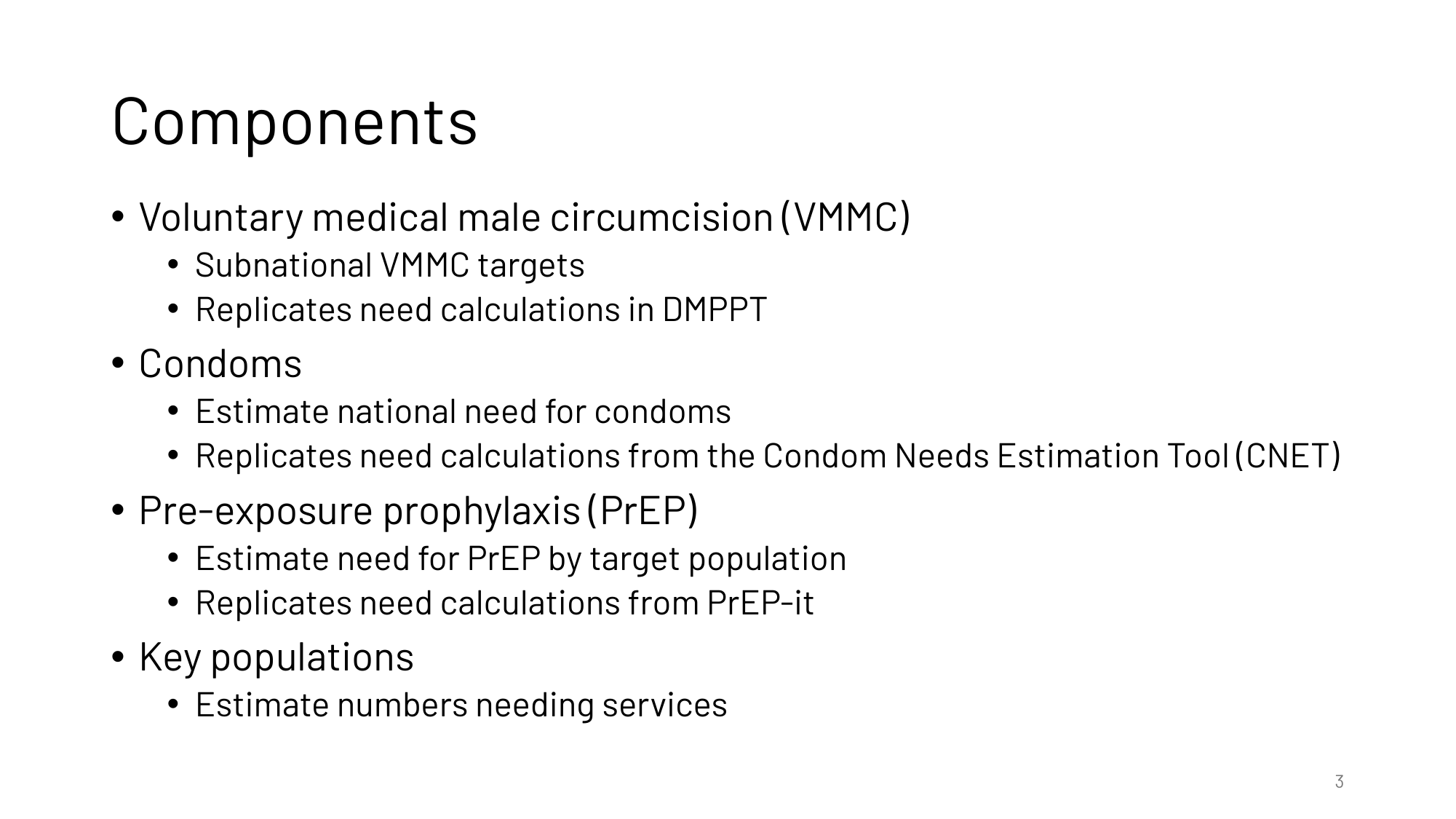

# Components
Voluntary medical male circumcision (VMMC)
Subnational VMMC targets
Replicates need calculations in DMPPT
Condoms
Estimate national need for condoms
Replicates need calculations from the Condom Needs Estimation Tool (CNET)
Pre-exposure prophylaxis (PrEP)
Estimate need for PrEP by target population
Replicates need calculations from PrEP-it
Key populations
Estimate numbers needing services

3